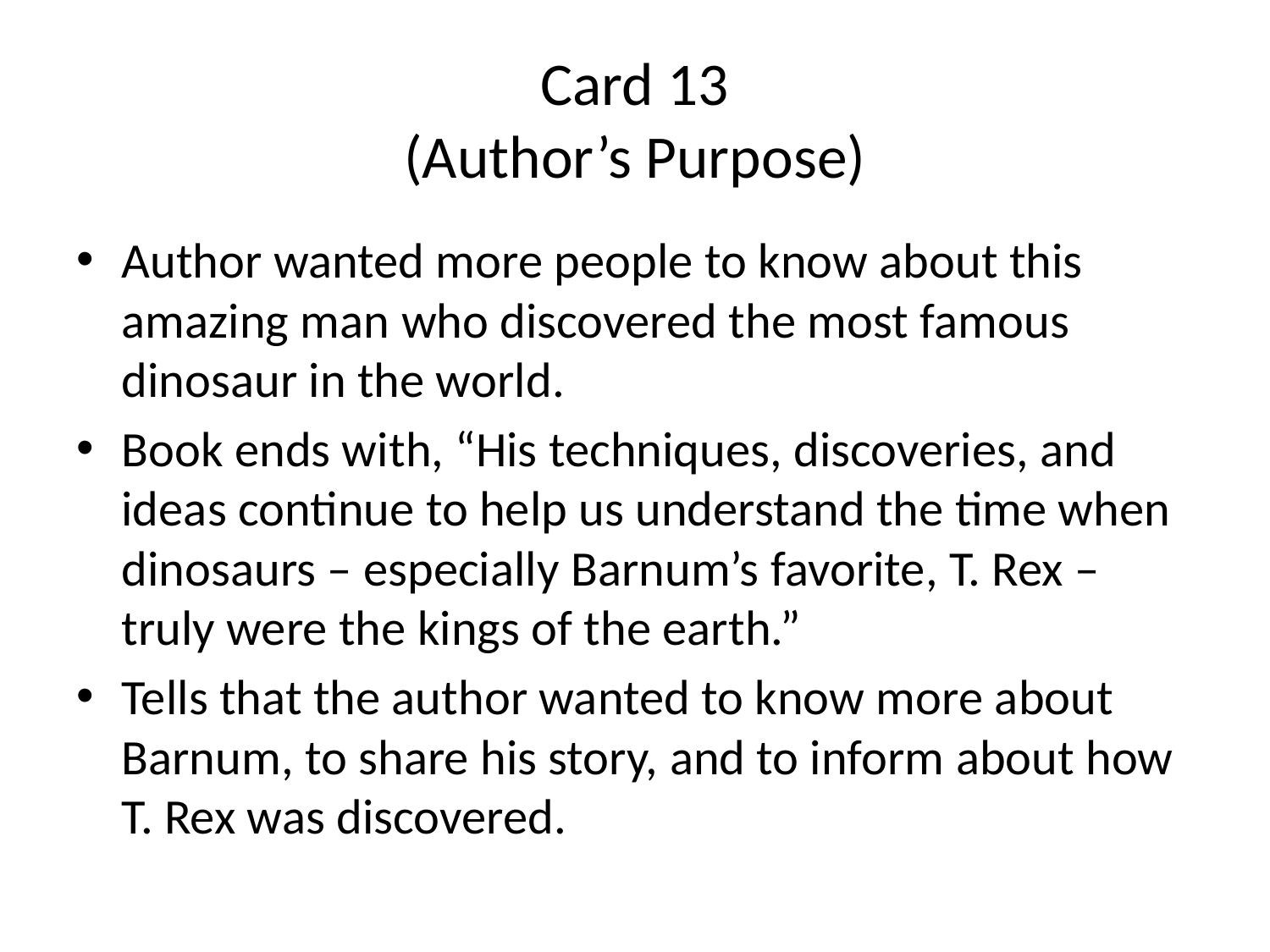

# Card 13 (Author’s Purpose)
Author wanted more people to know about this amazing man who discovered the most famous dinosaur in the world.
Book ends with, “His techniques, discoveries, and ideas continue to help us understand the time when dinosaurs – especially Barnum’s favorite, T. Rex – truly were the kings of the earth.”
Tells that the author wanted to know more about Barnum, to share his story, and to inform about how T. Rex was discovered.